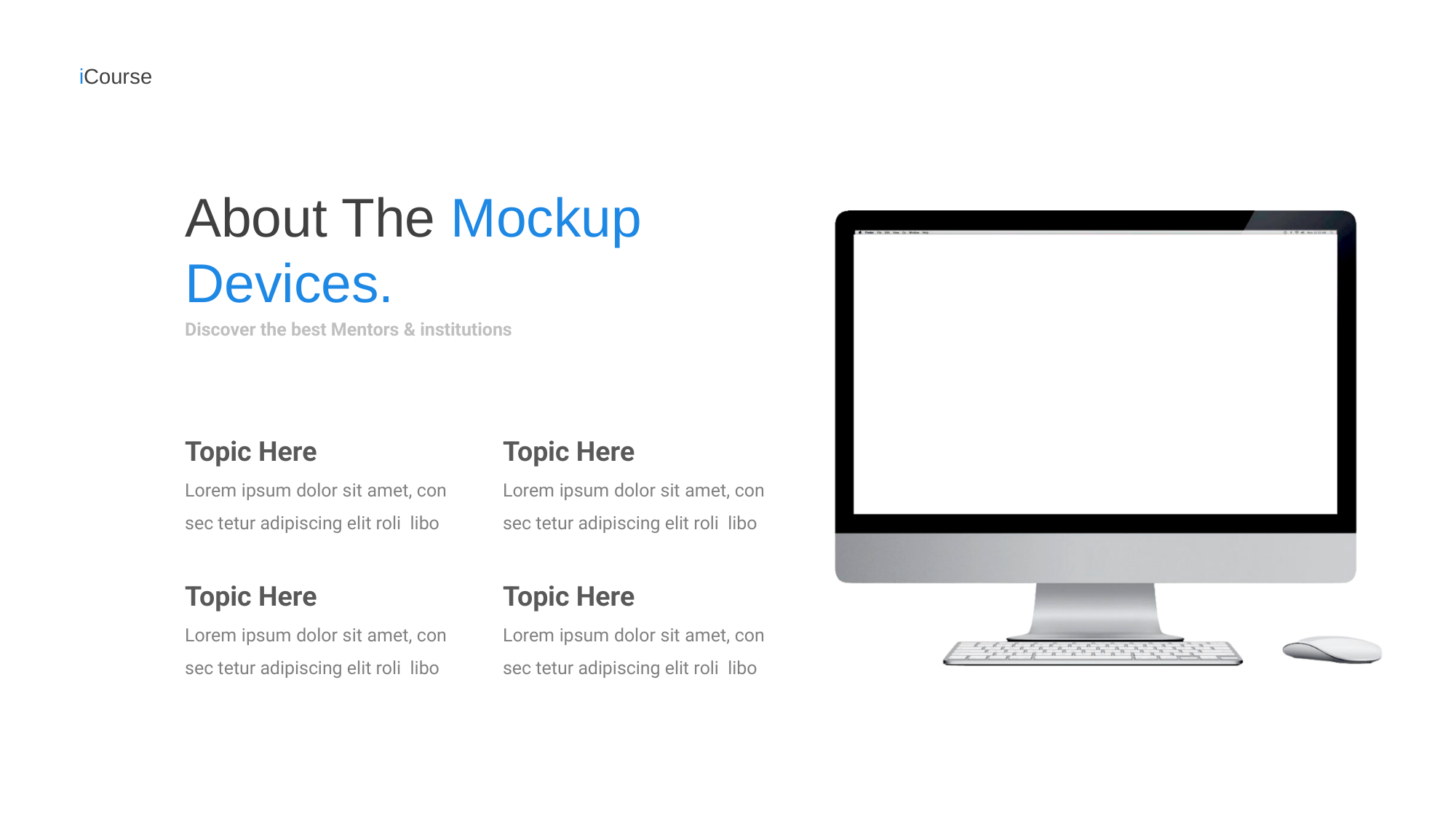

iCourse
About The Mockup Devices.

Discover the best Mentors & institutions
Topic Here
Topic Here
Lorem ipsum dolor sit amet, con sec tetur adipiscing elit roli  libo
Lorem ipsum dolor sit amet, con sec tetur adipiscing elit roli  libo
Topic Here
Topic Here
Lorem ipsum dolor sit amet, con sec tetur adipiscing elit roli  libo
Lorem ipsum dolor sit amet, con sec tetur adipiscing elit roli  libo